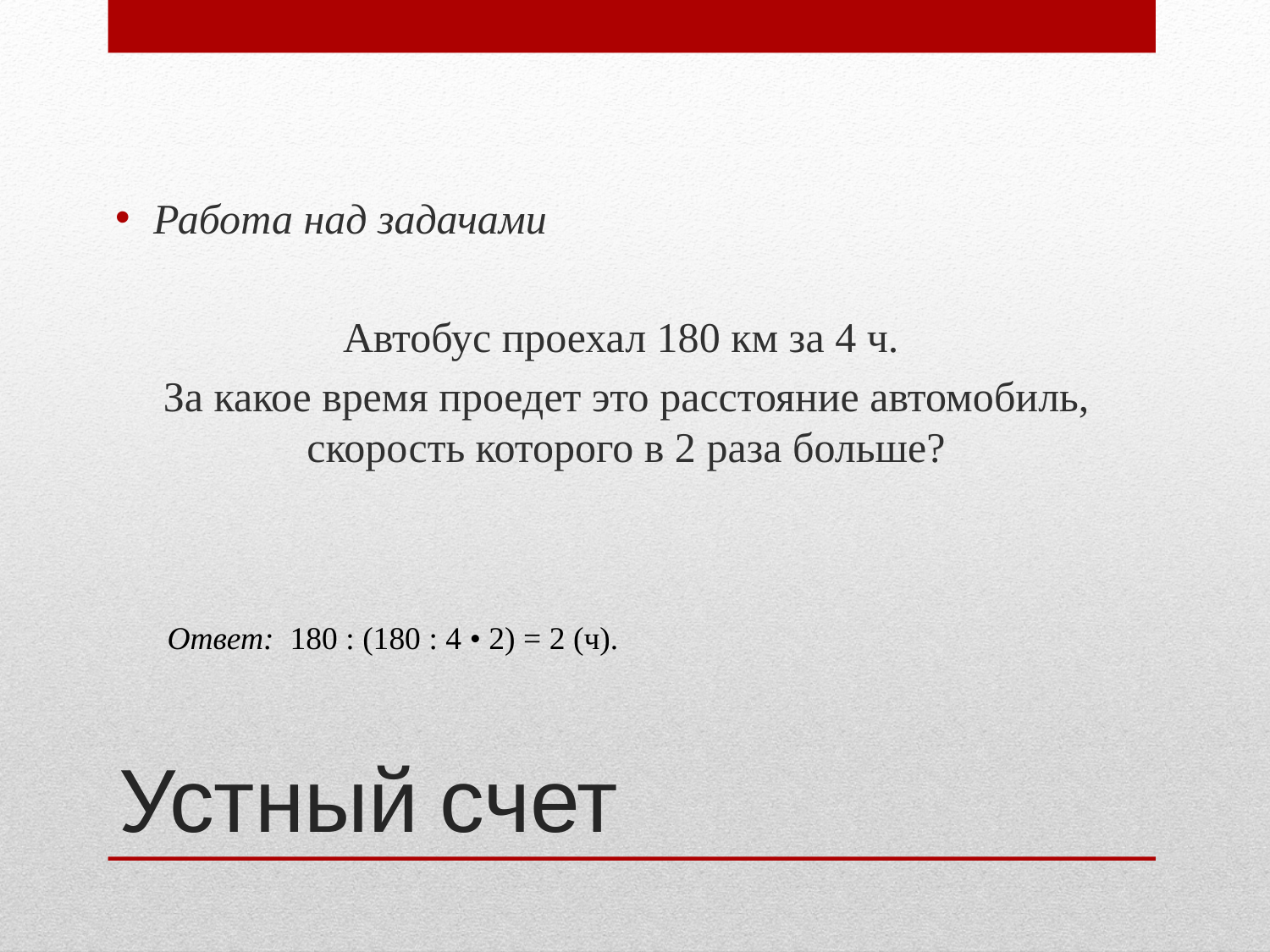

Работа над задачами

Автобус проехал 180 км за 4 ч.
За какое время проедет это расстояние автомобиль, скорость которого в 2 раза больше?
Ответ:  180 : (180 : 4 • 2) = 2 (ч).
# Устный счет